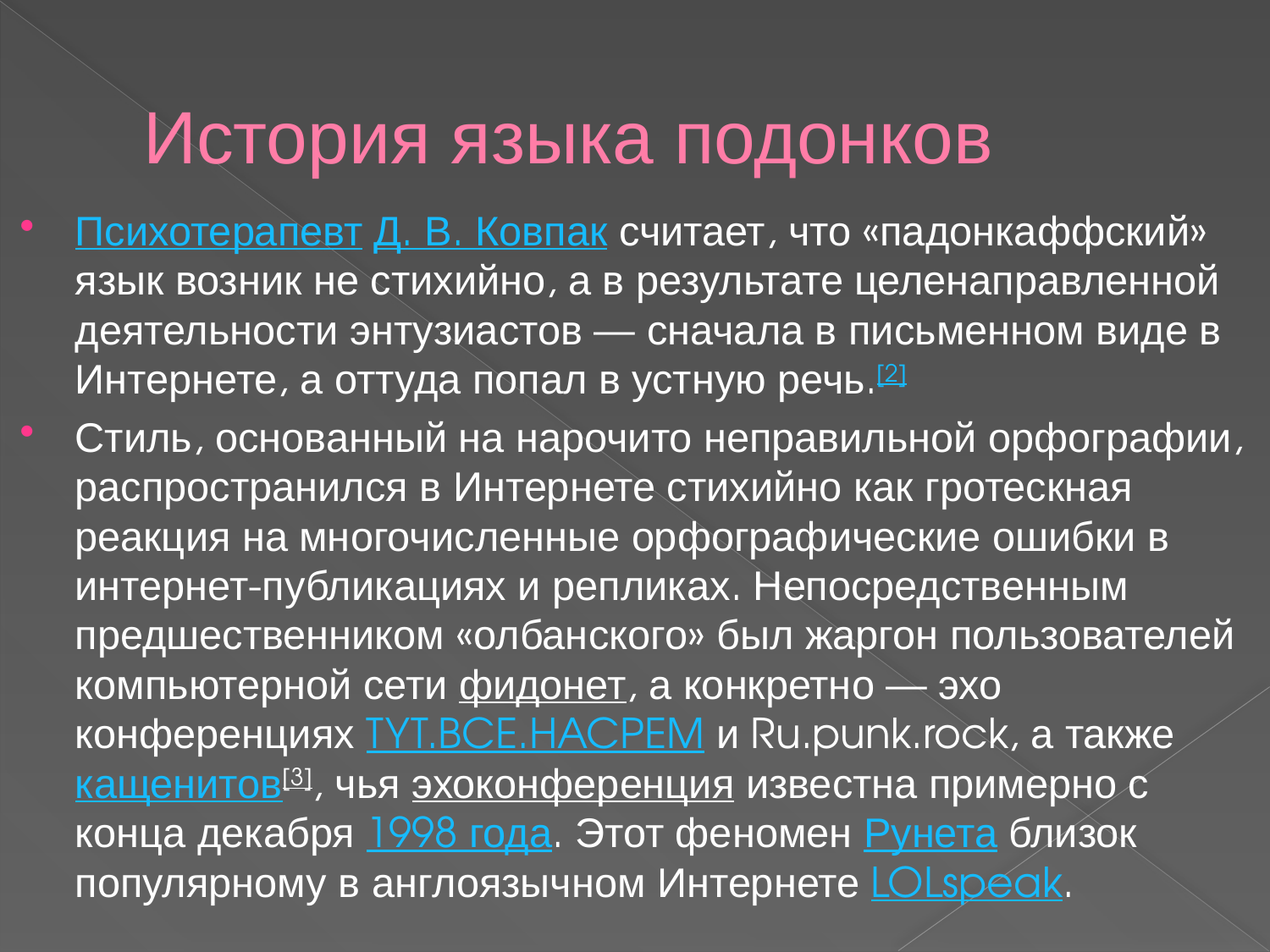

# История языка подонков
Психотерапевт Д. В. Ковпак считает, что «падонкаффский» язык возник не стихийно, а в результате целенаправленной деятельности энтузиастов — сначала в письменном виде в Интернете, а оттуда попал в устную речь.[2]
Стиль, основанный на нарочито неправильной орфографии, распространился в Интернете стихийно как гротескная реакция на многочисленные орфографические ошибки в интернет-публикациях и репликах. Непосредственным предшественником «олбанского» был жаргон пользователей компьютерной сети фидонет, а конкретно — эхо конференциях TYT.BCE.HACPEM и Ru.punk.rock, а также кащенитов[3], чья эхоконференция известна примерно с конца декабря 1998 года. Этот феномен Рунета близок популярному в англоязычном Интернете LOLspeak.